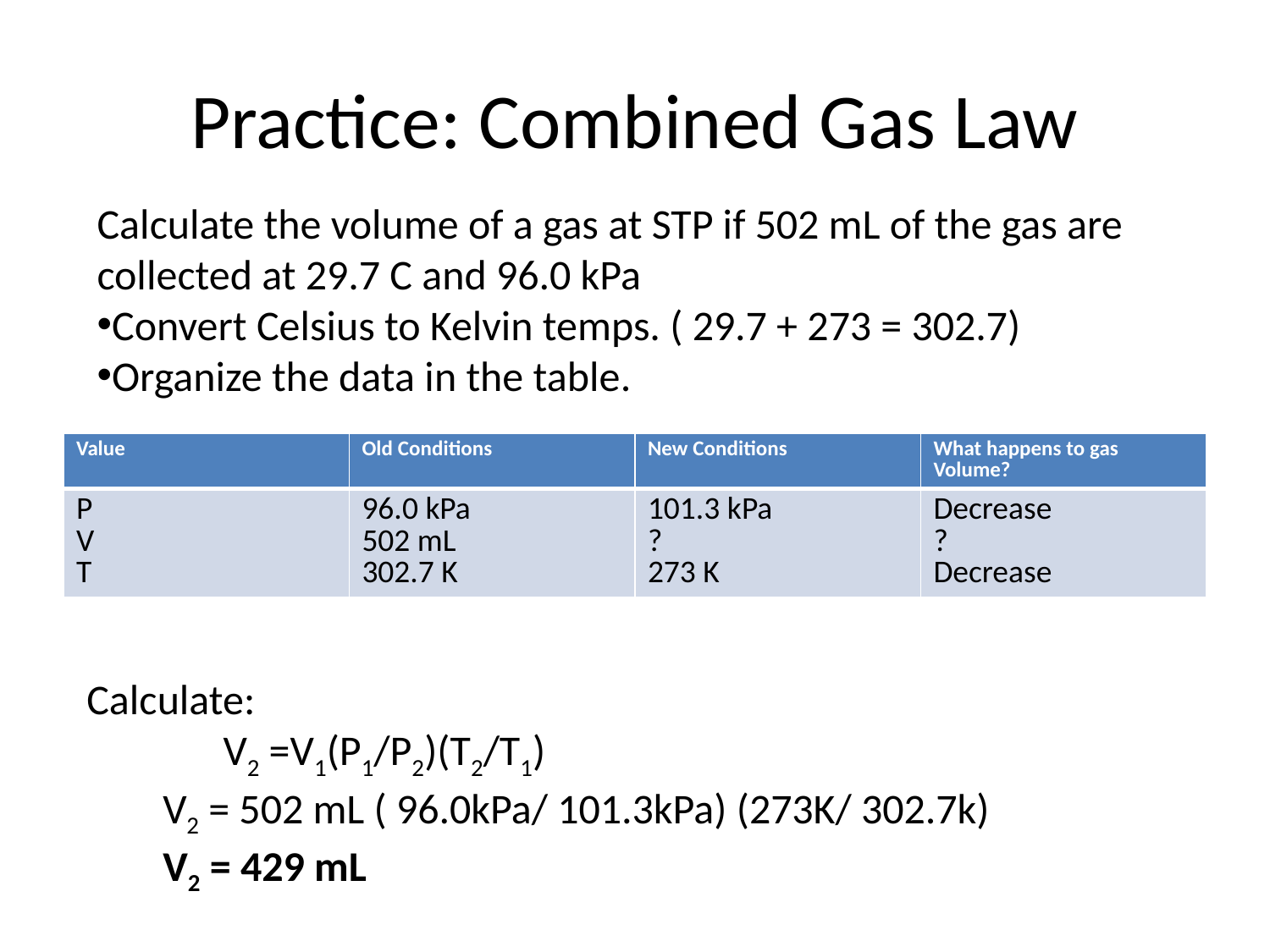

# Practice: Combined Gas Law
Calculate the volume of a gas at STP if 502 mL of the gas are collected at 29.7 C and 96.0 kPa
Convert Celsius to Kelvin temps. ( 29.7 + 273 = 302.7)
Organize the data in the table.
| Value | Old Conditions | New Conditions | What happens to gas Volume? |
| --- | --- | --- | --- |
| P V T | 96.0 kPa 502 mL 302.7 K | 101.3 kPa ? 273 K | Decrease ? Decrease |
Calculate:
	 V2 =V1(P1/P2)(T2/T1)
        V2 = 502 mL ( 96.0kPa/ 101.3kPa) (273K/ 302.7k)
        V2 = 429 mL